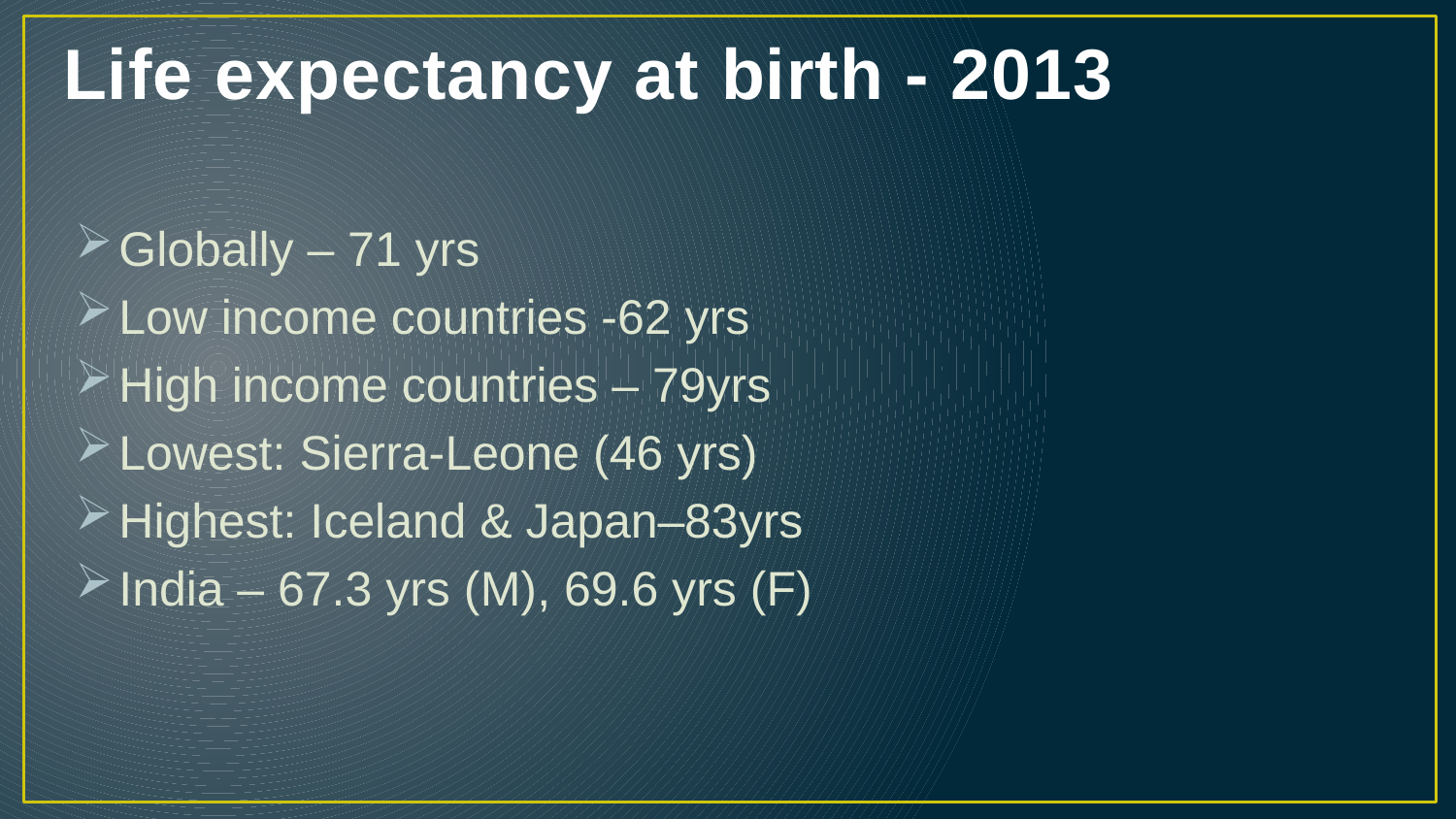

# Life expectancy at birth - 2013

Globally – 71 yrs
Low income countries -62 yrs
High income countries – 79yrs
Lowest: Sierra-Leone (46 yrs)
Highest: Iceland & Japan–83yrs
India – 67.3 yrs (M), 69.6 yrs (F)